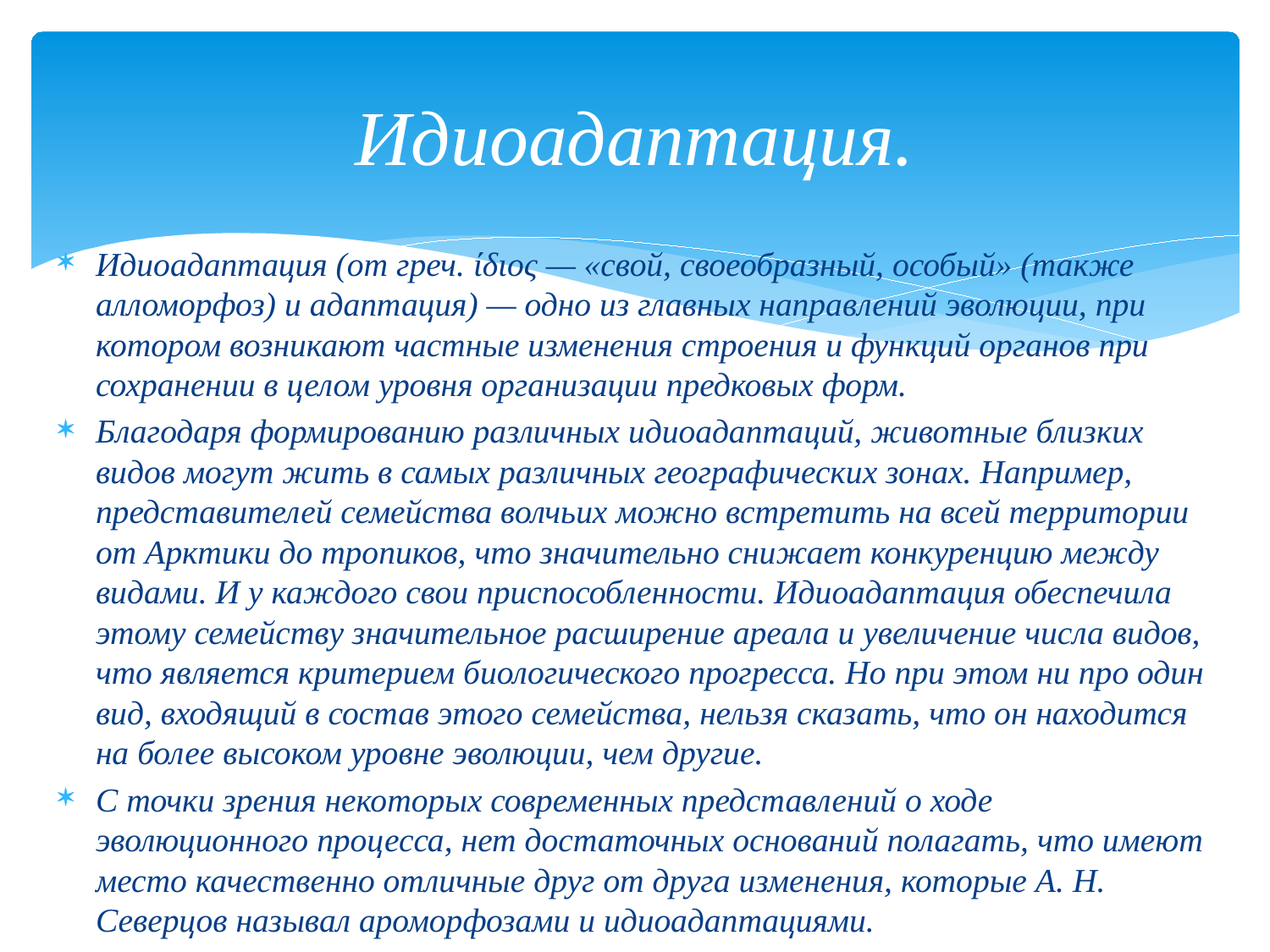

# Идиоадаптация.
Идиоадаптация (от греч. ίδιος — «свой, своеобразный, особый» (также алломорфоз) и адаптация) — одно из главных направлений эволюции, при котором возникают частные изменения строения и функций органов при сохранении в целом уровня организации предковых форм.
Благодаря формированию различных идиоадаптаций, животные близких видов могут жить в самых различных географических зонах. Например, представителей семейства волчьих можно встретить на всей территории от Арктики до тропиков, что значительно снижает конкуренцию между видами. И у каждого свои приспособленности. Идиоадаптация обеспечила этому семейству значительное расширение ареала и увеличение числа видов, что является критерием биологического прогресса. Но при этом ни про один вид, входящий в состав этого семейства, нельзя сказать, что он находится на более высоком уровне эволюции, чем другие.
С точки зрения некоторых современных представлений о ходе эволюционного процесса, нет достаточных оснований полагать, что имеют место качественно отличные друг от друга изменения, которые А. Н. Северцов называл ароморфозами и идиоадаптациями.